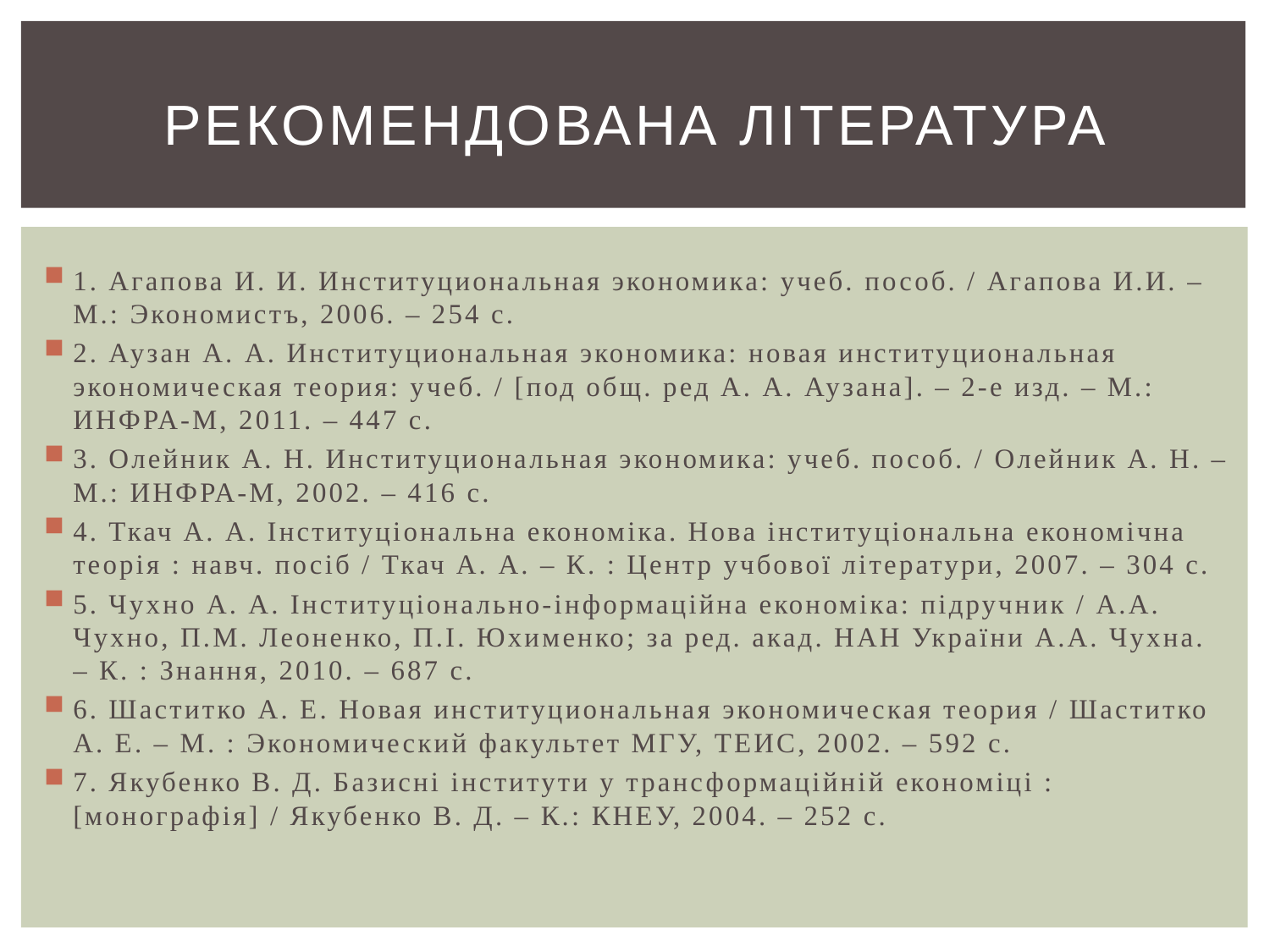

# РЕКОМЕНДОВАНА ЛІТЕРАТУРА
1. Агапова И. И. Институциональная экономика: учеб. пособ. / Агапова И.И. – М.: Экономистъ, 2006. – 254 с.
2. Аузан А. А. Институциональная экономика: новая институциональная экономическая теория: учеб. / [под общ. ред А. А. Аузана]. – 2-е изд. – М.: ИНФРА-М, 2011. – 447 с.
3. Олейник А. Н. Институциональная экономика: учеб. пособ. / Олейник А. Н. – М.: ИНФРА-М, 2002. – 416 с.
4. Ткач А. А. Інституціональна економіка. Нова інституціональна економічна теорія : навч. посіб / Ткач А. А. – К. : Центр учбової літератури, 2007. – 304 с.
5. Чухно А. А. Інституціонально-інформаційна економіка: підручник / А.А. Чухно, П.М. Леоненко, П.І. Юхименко; за ред. акад. НАН України А.А. Чухна. – К. : Знання, 2010. – 687 с.
6. Шаститко А. Е. Новая институциональная экономическая теория / Шаститко А. Е. – М. : Экономический факультет МГУ, ТЕИС, 2002. – 592 с.
7. Якубенко В. Д. Базисні інститути у трансформаційній економіці : [монографія] / Якубенко В. Д. – К.: КНЕУ, 2004. – 252 с.